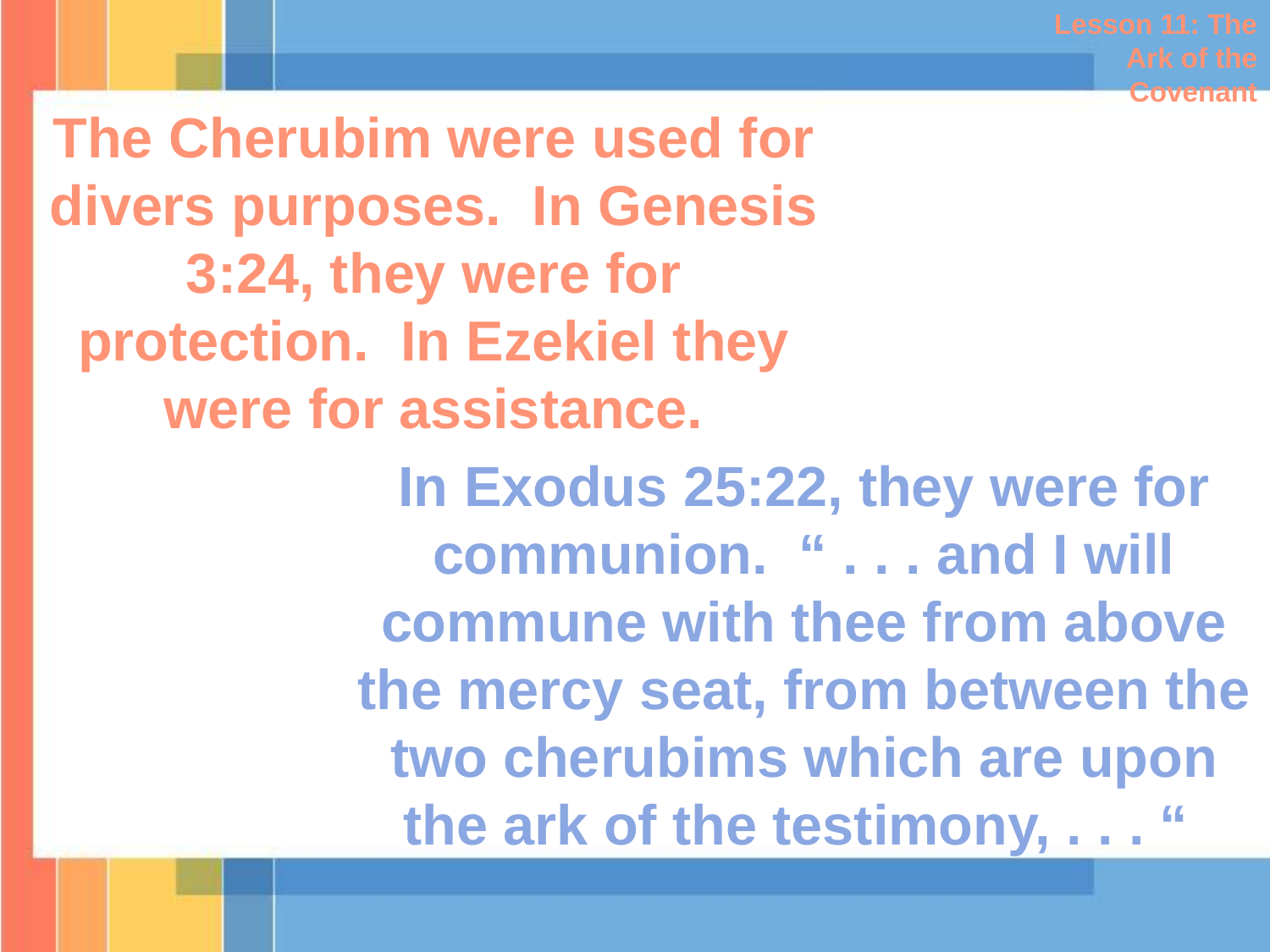

Lesson 11: The Ark of the Covenant
The Cherubim were used for divers purposes.  In Genesis 3:24, they were for protection.  In Ezekiel they were for assistance.
In Exodus 25:22, they were for communion.  “ . . . and I will commune with thee from above the mercy seat, from between the two cherubims which are upon the ark of the testimony, . . . “